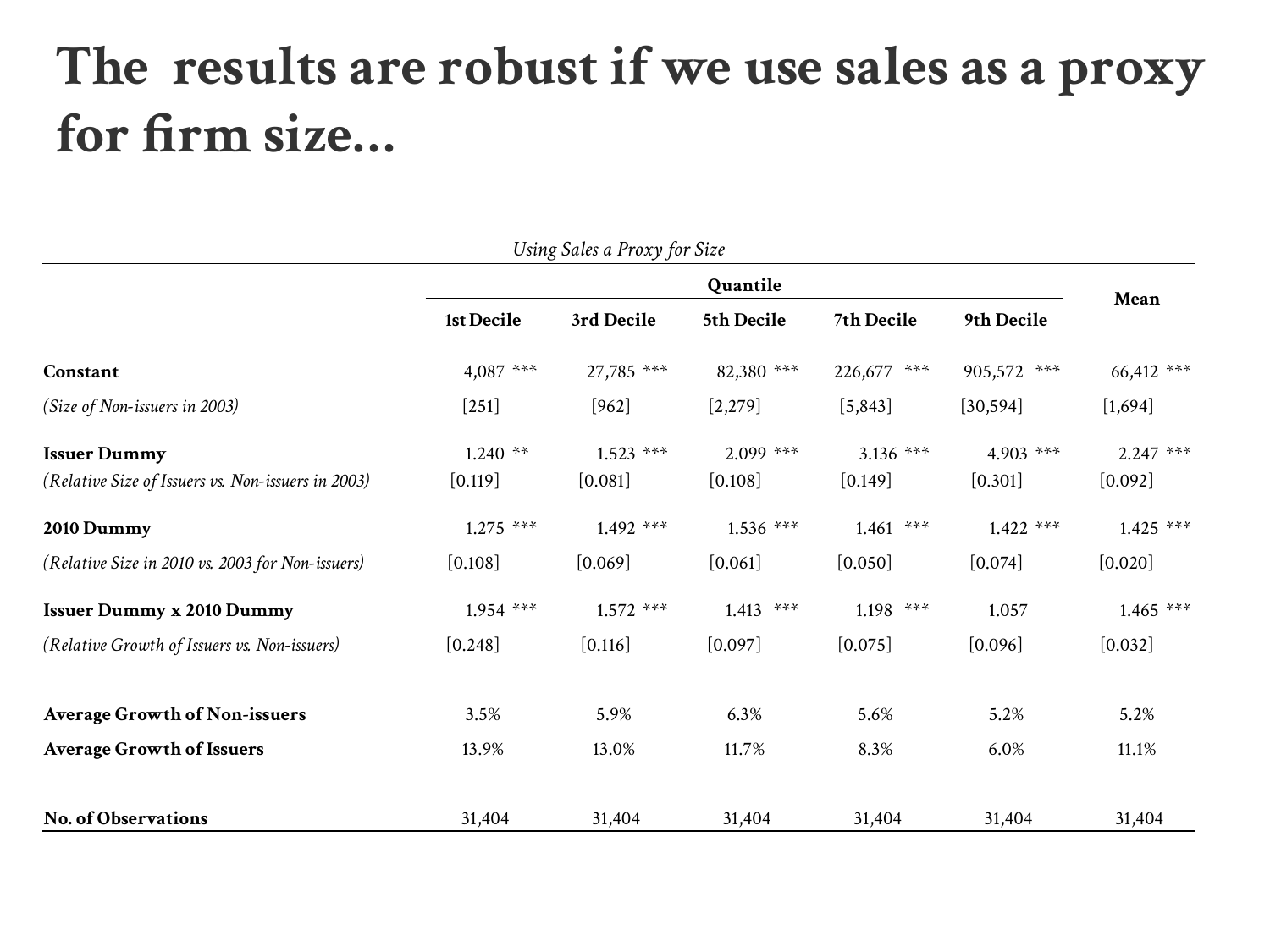

The  results are robust if we use sales as a proxy for firm size…
| Using Sales a Proxy for Size |  |  |  |  |  |  |  |  |  |  |  |  |  |  |  |  |  |  |
| --- | --- | --- | --- | --- | --- | --- | --- | --- | --- | --- | --- | --- | --- | --- | --- | --- | --- | --- |
|  |  | Quantile |  |  |  |  |  |  |  |  |  |  |  |  |  |  | Mean |  |
|  |  | 1st Decile |  |  | 3rd Decile |  |  | 5th Decile |  |  | 7th Decile |  |  | 9th Decile |  |  |  |  |
| Constant |  | 4,087 | \*\*\* |  | 27,785 | \*\*\* |  | 82,380 | \*\*\* |  | 226,677 | \*\*\* |  | 905,572 | \*\*\* |  | 66,412 | \*\*\* |
| (Size of Non-issuers in 2003) |  | [251] |  |  | [962] |  |  | [2,279] |  |  | [5,843] |  |  | [30,594] |  |  | [1,694] |  |
| Issuer Dummy |  | 1.240 | \*\* |  | 1.523 | \*\*\* |  | 2.099 | \*\*\* |  | 3.136 | \*\*\* |  | 4.903 | \*\*\* |  | 2.247 | \*\*\* |
| (Relative Size of Issuers vs. Non-issuers in 2003) |  | [0.119] |  |  | [0.081] |  |  | [0.108] |  |  | [0.149] |  |  | [0.301] |  |  | [0.092] |  |
| 2010 Dummy |  | 1.275 | \*\*\* |  | 1.492 | \*\*\* |  | 1.536 | \*\*\* |  | 1.461 | \*\*\* |  | 1.422 | \*\*\* |  | 1.425 | \*\*\* |
| (Relative Size in 2010 vs. 2003 for Non-issuers) |  | [0.108] |  |  | [0.069] |  |  | [0.061] |  |  | [0.050] |  |  | [0.074] |  |  | [0.020] |  |
| Issuer Dummy x 2010 Dummy |  | 1.954 | \*\*\* |  | 1.572 | \*\*\* |  | 1.413 | \*\*\* |  | 1.198 | \*\*\* |  | 1.057 |  |  | 1.465 | \*\*\* |
| (Relative Growth of Issuers vs. Non-issuers) |  | [0.248] |  |  | [0.116] |  |  | [0.097] |  |  | [0.075] |  |  | [0.096] |  |  | [0.032] |  |
|  |  |  |  |  |  |  |  |  |  |  |  |  |  |  |  |  |  |  |
| Average Growth of Non-issuers |  | 3.5% |  |  | 5.9% |  |  | 6.3% |  |  | 5.6% |  |  | 5.2% |  |  | 5.2% |  |
| Average Growth of Issuers |  | 13.9% |  |  | 13.0% |  |  | 11.7% |  |  | 8.3% |  |  | 6.0% |  |  | 11.1% |  |
|  |  |  |  |  |  |  |  |  |  |  |  |  |  |  |  |  |  |  |
| No. of Observations |  | 31,404 |  |  | 31,404 |  |  | 31,404 |  |  | 31,404 |  |  | 31,404 |  |  | 31,404 |  |